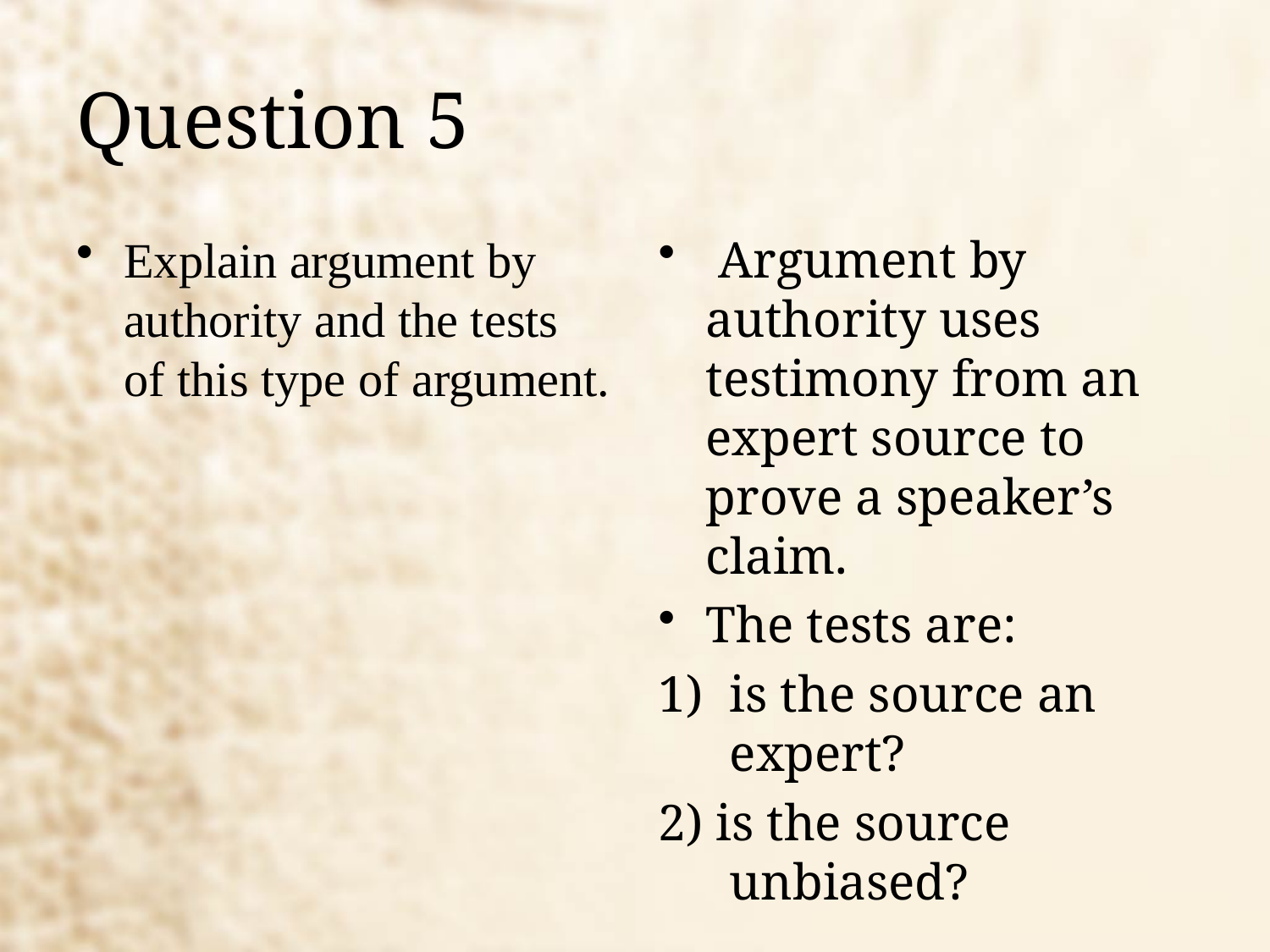

# Question 5
Explain argument by authority and the tests of this type of argument.

 Argument by authority uses testimony from an expert source to prove a speaker’s claim.
The tests are:
is the source an expert?
2) is the source unbiased?